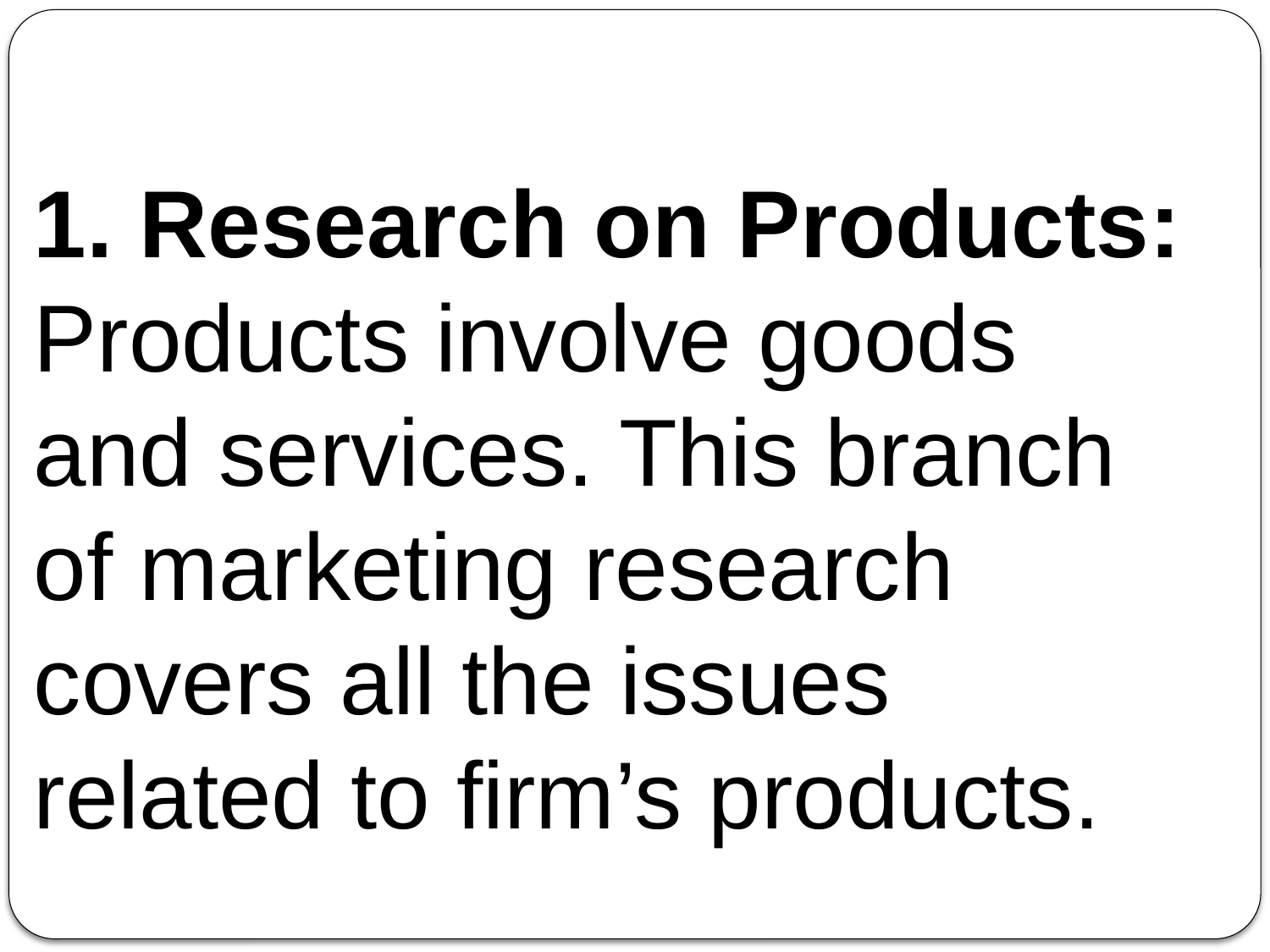

1. Research on Products:
Products involve goods and services. This branch of marketing research covers all the issues related to firm’s products.